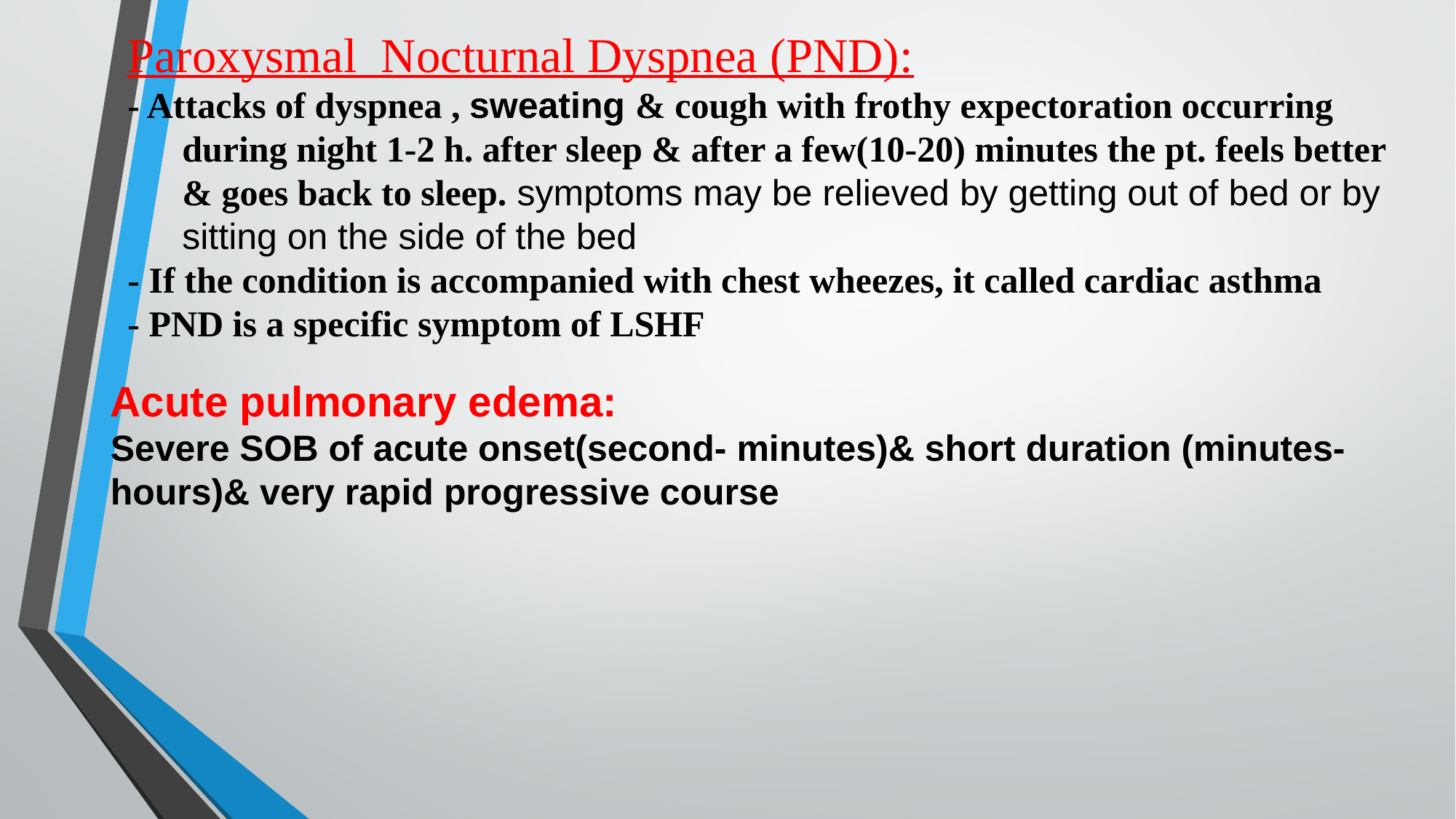

Paroxysmal  Nocturnal Dyspnea (PND):
- Attacks of dyspnea , sweating & cough with frothy expectoration occurring during night 1-2 h. after sleep & after a few(10-20) minutes the pt. feels better & goes back to sleep. symptoms may be relieved by getting out of bed or by sitting on the side of the bed
- If the condition is accompanied with chest wheezes, it called cardiac asthma
- PND is a specific symptom of LSHF

Acute pulmonary edema:
Severe SOB of acute onset(second- minutes)& short duration (minutes-hours)& very rapid progressive course